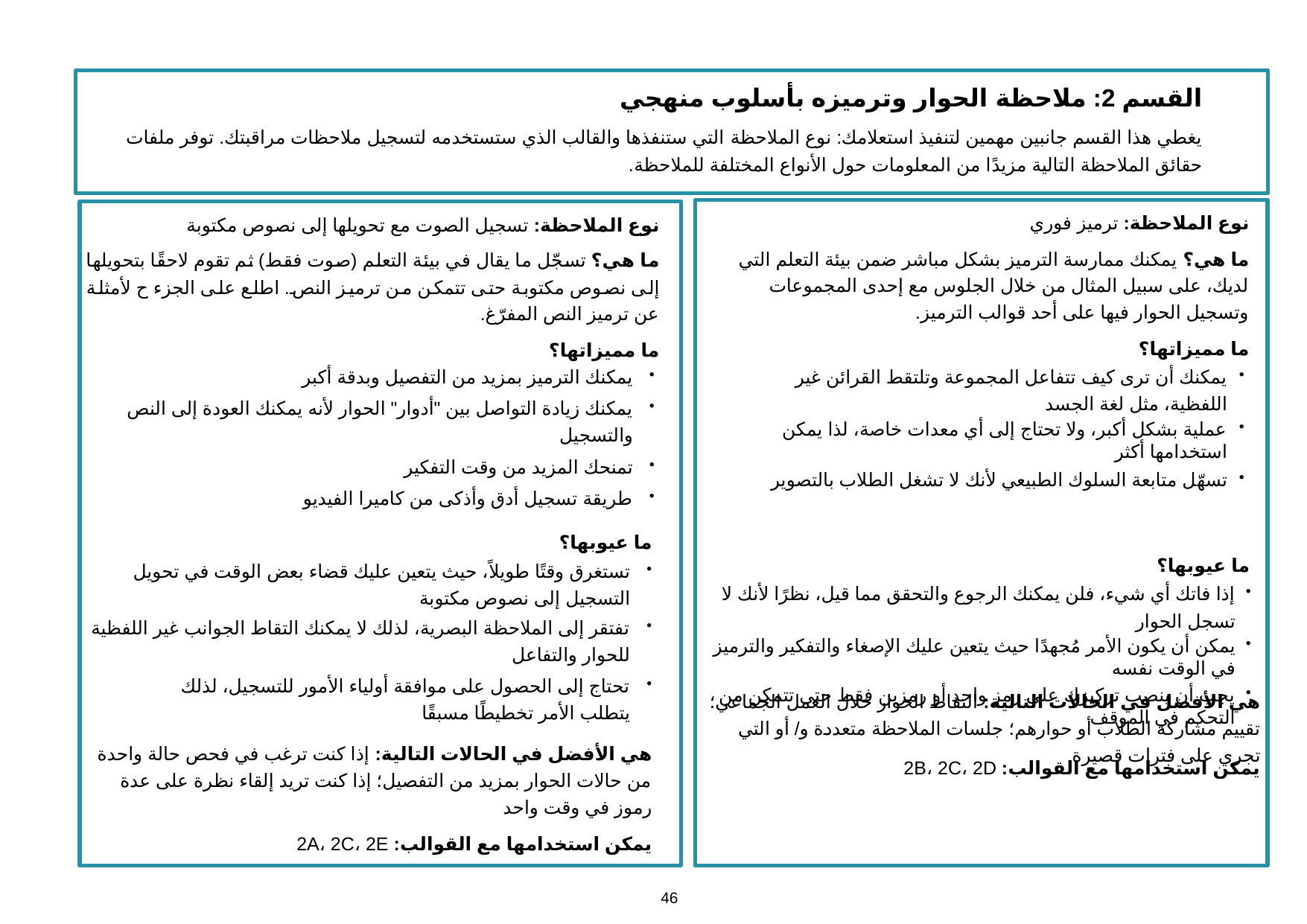

القسم 2: ملاحظة الحوار وترميزه بأسلوب منهجي
يغطي هذا القسم جانبين مهمين لتنفيذ استعلامك: نوع الملاحظة التي ستنفذها والقالب الذي ستستخدمه لتسجيل ملاحظات مراقبتك. توفر ملفات حقائق الملاحظة التالية مزيدًا من المعلومات حول الأنواع المختلفة للملاحظة.

نوع الملاحظة: ترميز فوري
ما هي؟ يمكنك ممارسة الترميز بشكل مباشر ضمن بيئة التعلم التي لديك، على سبيل المثال من خلال الجلوس مع إحدى المجموعات وتسجيل الحوار فيها على أحد قوالب الترميز.
ما مميزاتها؟
يمكنك أن ترى كيف تتفاعل المجموعة وتلتقط القرائن غير اللفظية، مثل لغة الجسد
عملية بشكل أكبر، ولا تحتاج إلى أي معدات خاصة، لذا يمكن استخدامها أكثر
تسهّل متابعة السلوك الطبيعي لأنك لا تشغل الطلاب بالتصوير
نوع الملاحظة: تسجيل الصوت مع تحويلها إلى نصوص مكتوبة
ما هي؟ تسجّل ما يقال في بيئة التعلم (صوت فقط) ثم تقوم لاحقًا بتحويلها إلى نصوص مكتوبة حتى تتمكن من ترميز النص. اطلع على الجزء ح لأمثلة عن ترميز النص المفرّغ.
ما مميزاتها؟
يمكنك الترميز بمزيد من التفصيل وبدقة أكبر
يمكنك زيادة التواصل بين "أدوار" الحوار لأنه يمكنك العودة إلى النص والتسجيل
تمنحك المزيد من وقت التفكير
طريقة تسجيل أدق وأذكى من كاميرا الفيديو
ما عيوبها؟
تستغرق وقتًا طويلاً، حيث يتعين عليك قضاء بعض الوقت في تحويل التسجيل إلى نصوص مكتوبة
تفتقر إلى الملاحظة البصرية، لذلك لا يمكنك التقاط الجوانب غير اللفظية للحوار والتفاعل
تحتاج إلى الحصول على موافقة أولياء الأمور للتسجيل، لذلك يتطلب الأمر تخطيطًا مسبقًا
هي الأفضل في الحالات التالية: إذا كنت ترغب في فحص حالة واحدة من حالات الحوار بمزيد من التفصيل؛ إذا كنت تريد إلقاء نظرة على عدة رموز في وقت واحد
يمكن استخدامها مع القوالب: 2A، 2C، 2E
ما عيوبها؟
إذا فاتك أي شيء، فلن يمكنك الرجوع والتحقق مما قيل، نظرًا لأنك لا تسجل الحوار
يمكن أن يكون الأمر مُجهدًا حيث يتعين عليك الإصغاء والتفكير والترميز في الوقت نفسه
يجب أن ينصب تركيزك على رمز واحد أو رمزين فقط حتى تتمكن من التحكم في الموقف
هي الأفضل في الحالات التالية: التقاط الحوار خلال العمل الجماعي؛ تقييم مشاركة الطلاب أو حوارهم؛ جلسات الملاحظة متعددة و/ أو التي تجري على فترات قصيرة
يمكن استخدامها مع القوالب: 2B، 2C، 2D
46